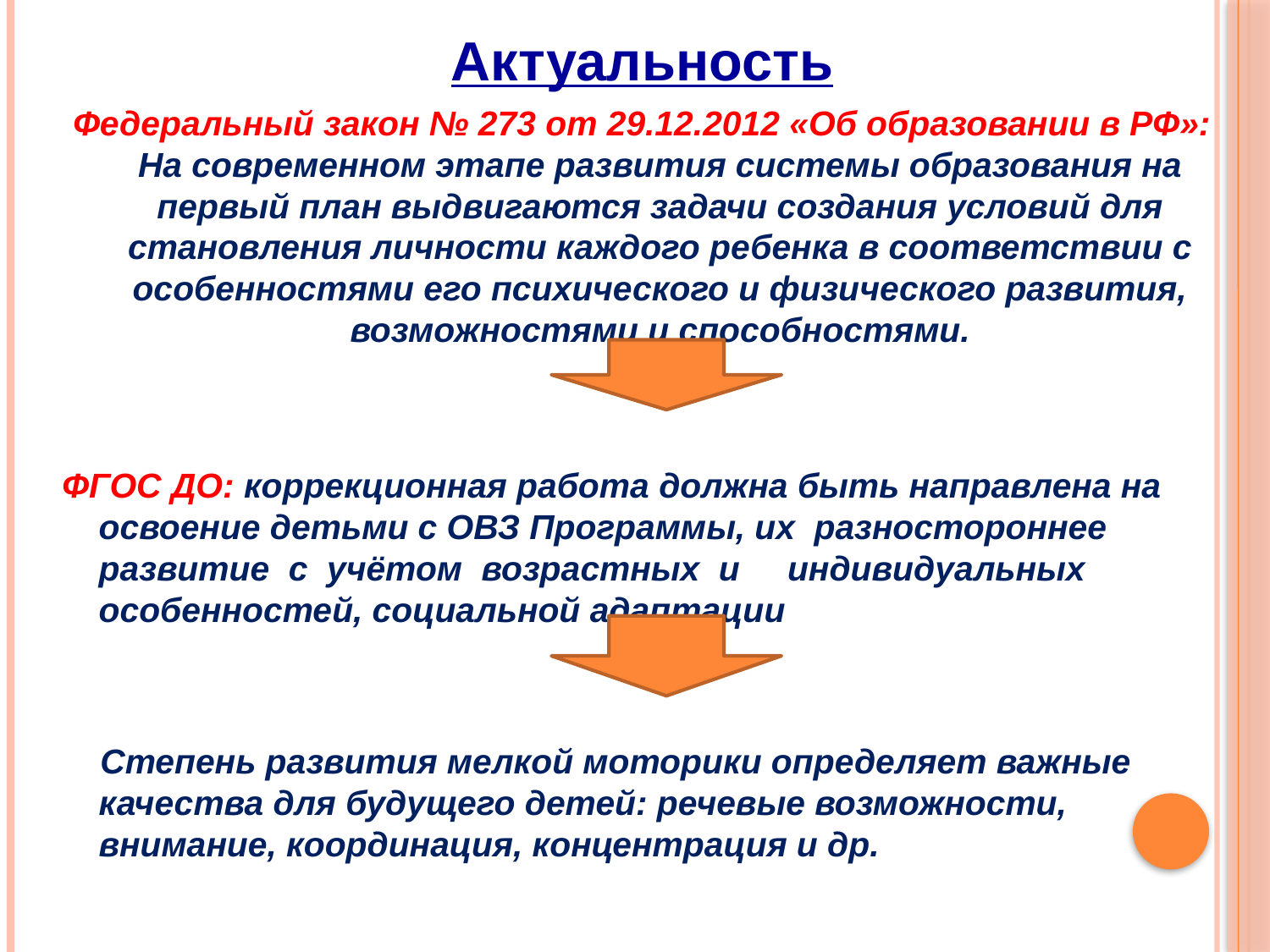

Актуальность
Федеральный закон № 273 от 29.12.2012 «Об образовании в РФ»: На современном этапе развития системы образования на первый план выдвигаются задачи создания условий для становления личности каждого ребенка в соответствии с особенностями его психического и физического развития, возможностями и способностями.

ФГОС ДО: коррекционная работа должна быть направлена на освоение детьми с ОВЗ Программы, их  разностороннее  развитие  с  учётом  возрастных  и     индивидуальных особенностей, социальной адаптации

    Степень развития мелкой моторики определяет важные качества для будущего детей: речевые возможности, внимание, координация, концентрация и др.